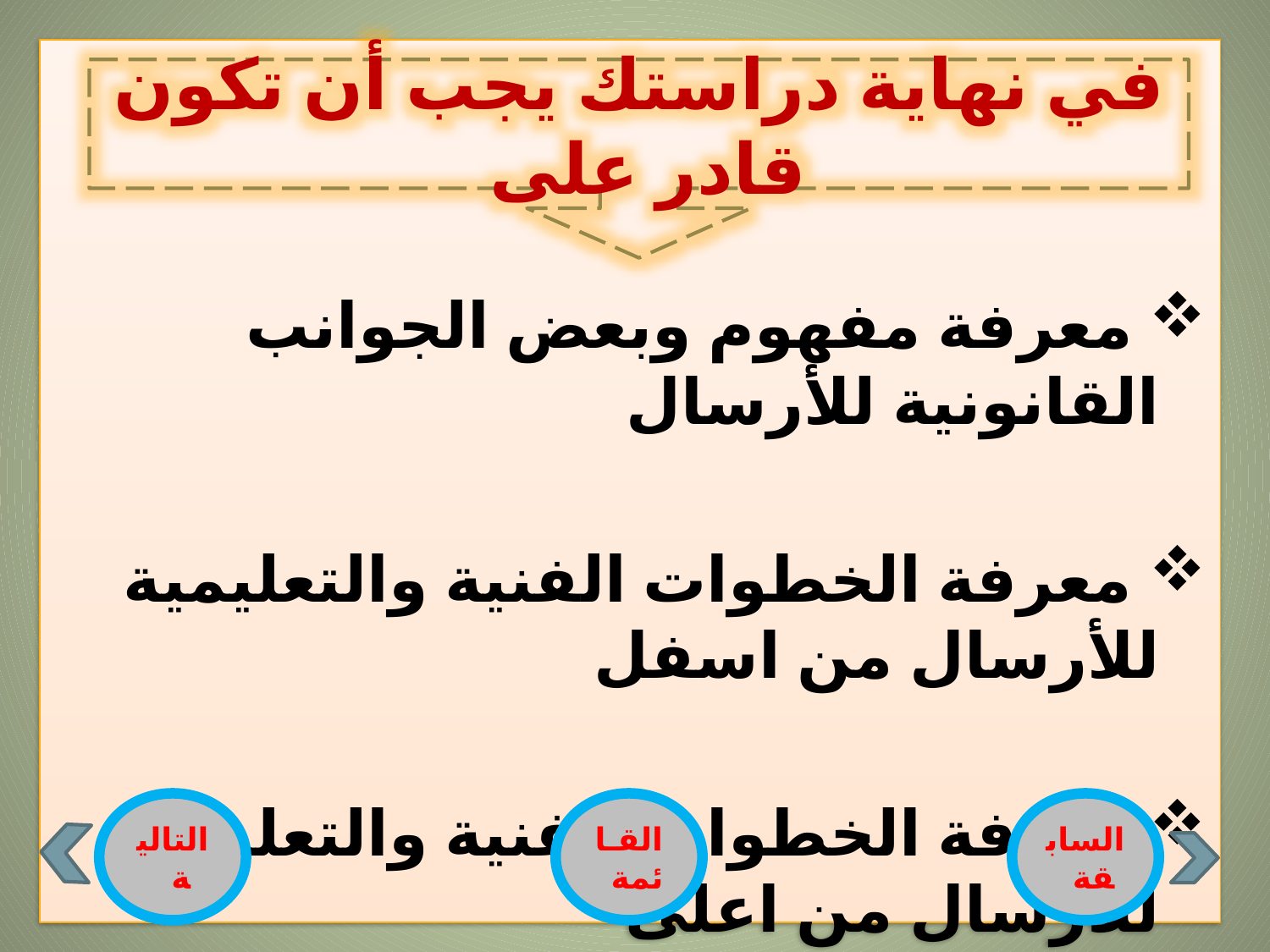

معرفة مفهوم وبعض الجوانب القانونية للأرسال

 معرفة الخطوات الفنية والتعليمية للأرسال من اسفل

 معرفة الخطوات الفنية والتعليمية للأرسال من اعلى

في نهاية دراستك يجب أن تكون قادر على
التالية
القـائمة
السابقة